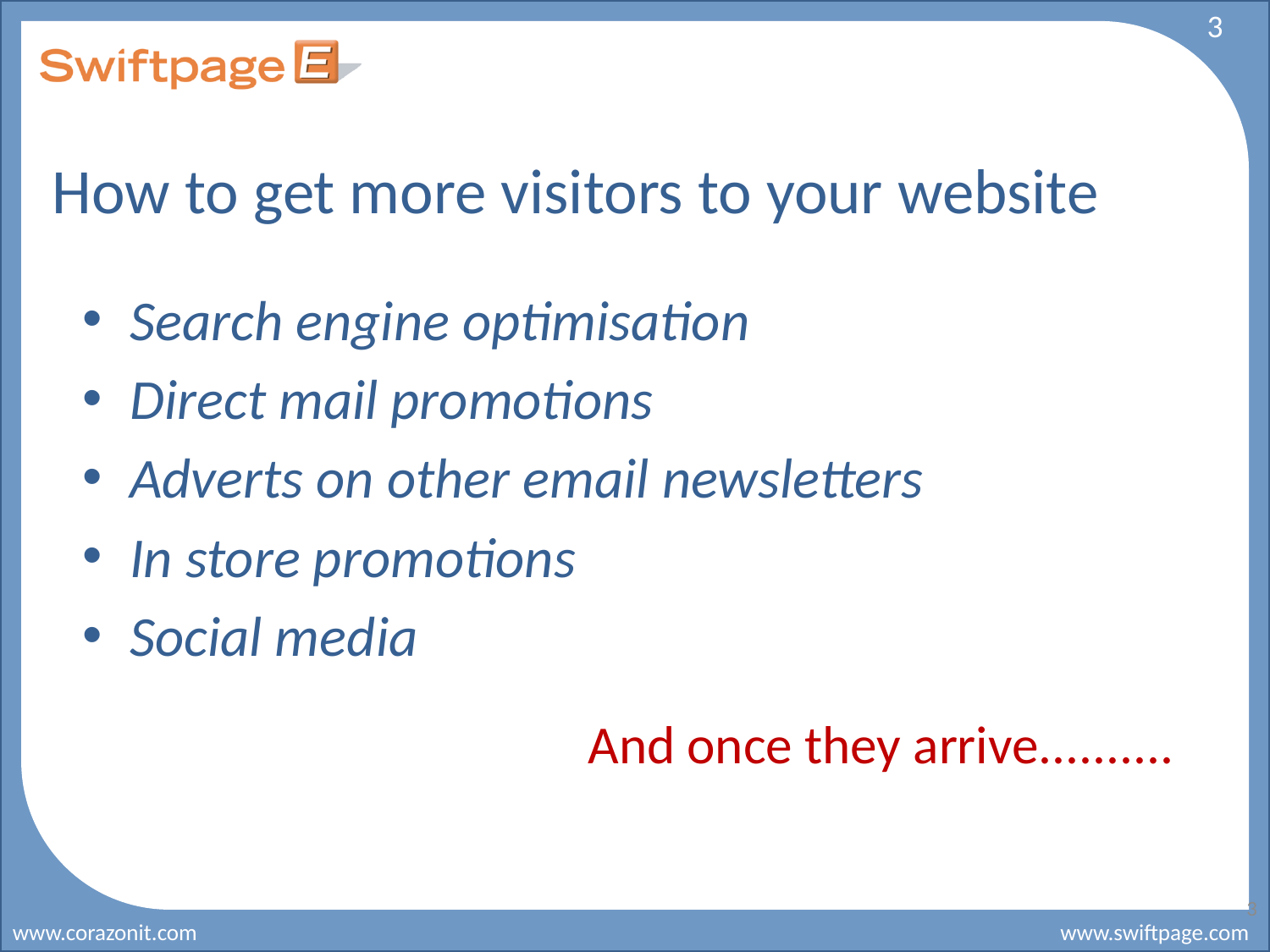

# How to get more visitors to your website
Search engine optimisation
Direct mail promotions
Adverts on other email newsletters
In store promotions
Social media

And once they arrive..........
3